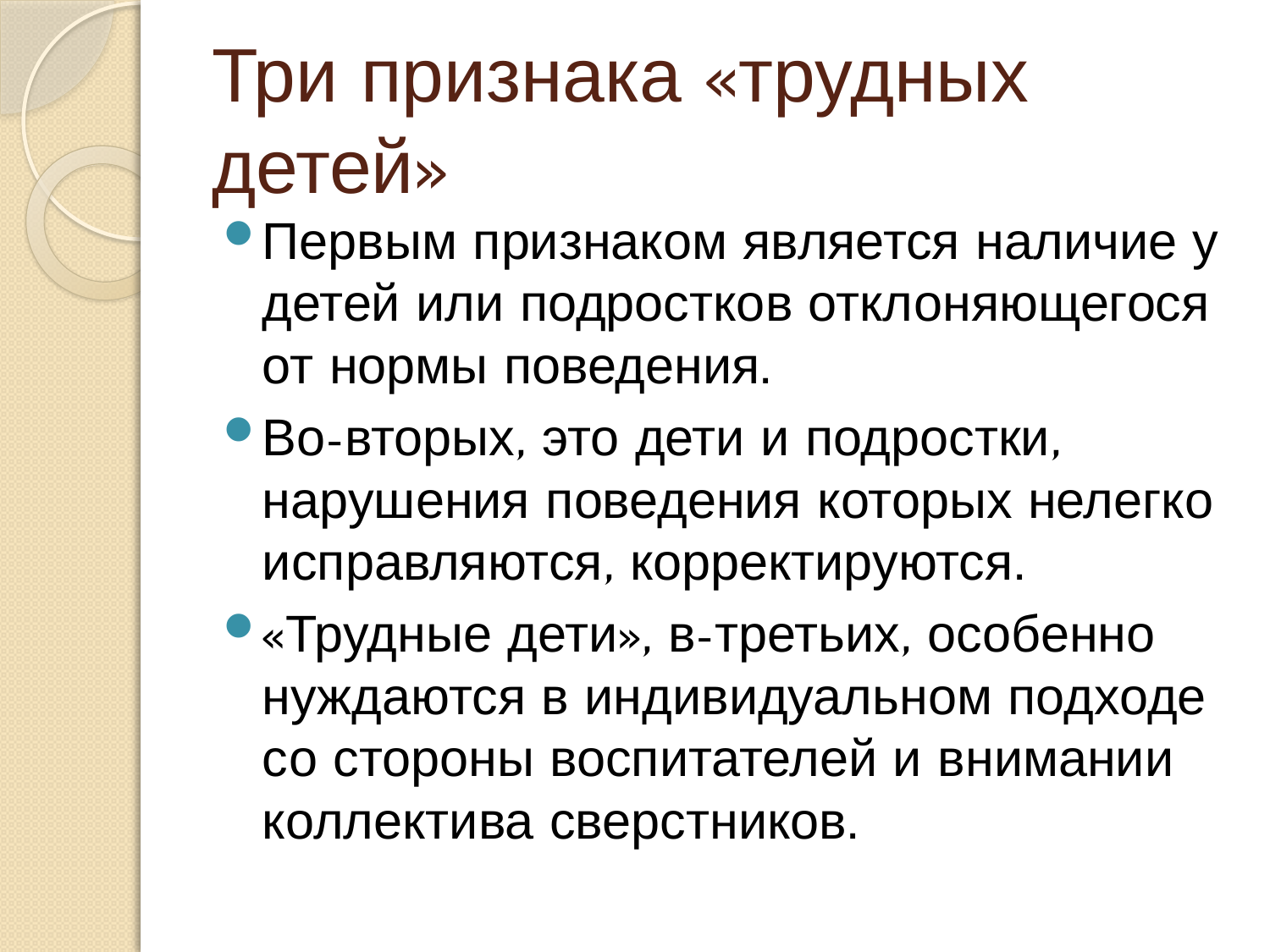

# Три признака «трудных детей»
Первым признаком является наличие у детей или подростков отклоняющегося от нормы поведения.
Во-вторых, это дети и подростки, нарушения поведения которых нелегко исправляются, корректируются.
«Трудные дети», в-третьих, особенно нуждаются в индивидуальном подходе со стороны воспитателей и внимании коллектива сверстников.